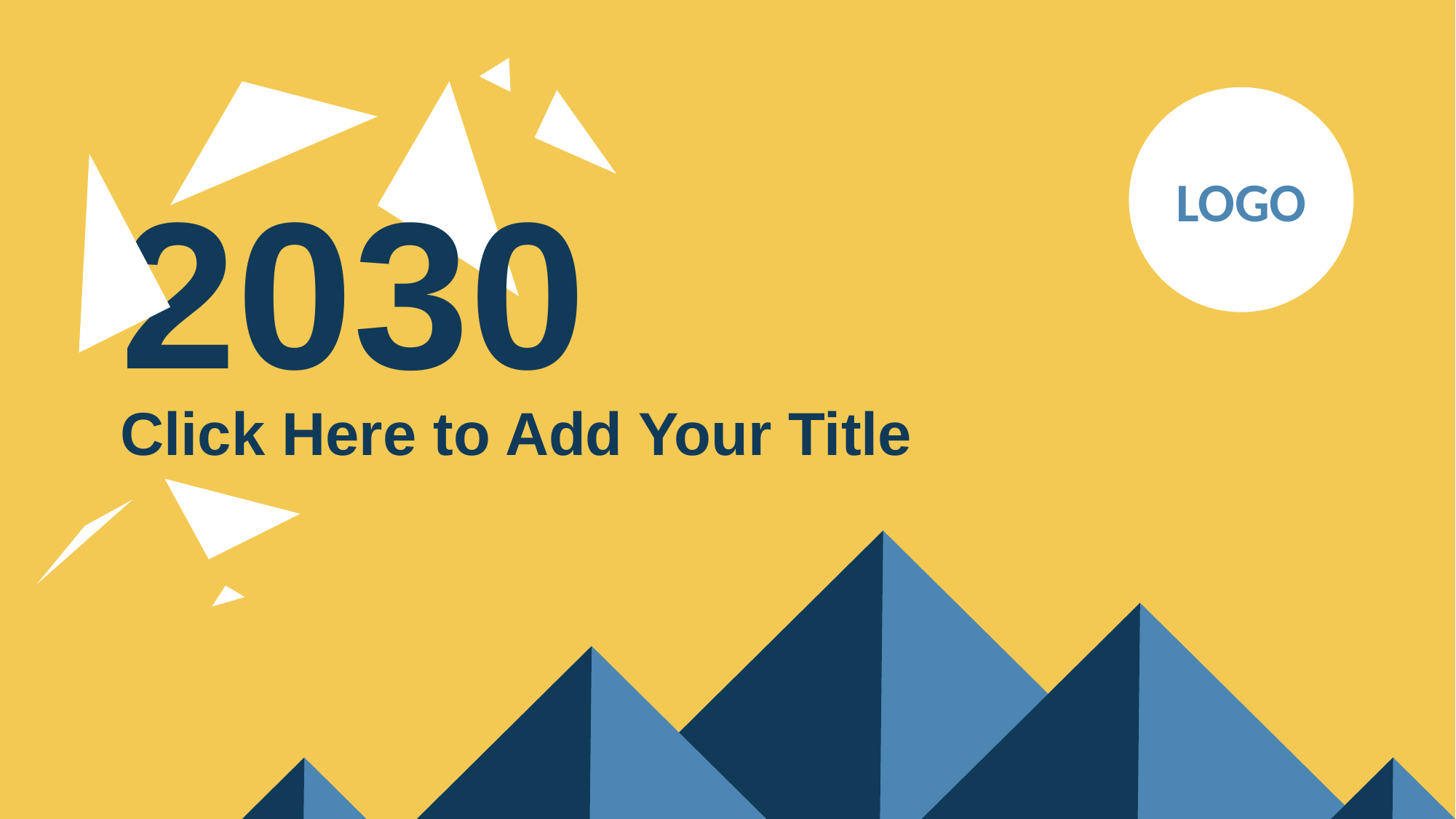

LOGO

2030
Click Here to Add Your Title